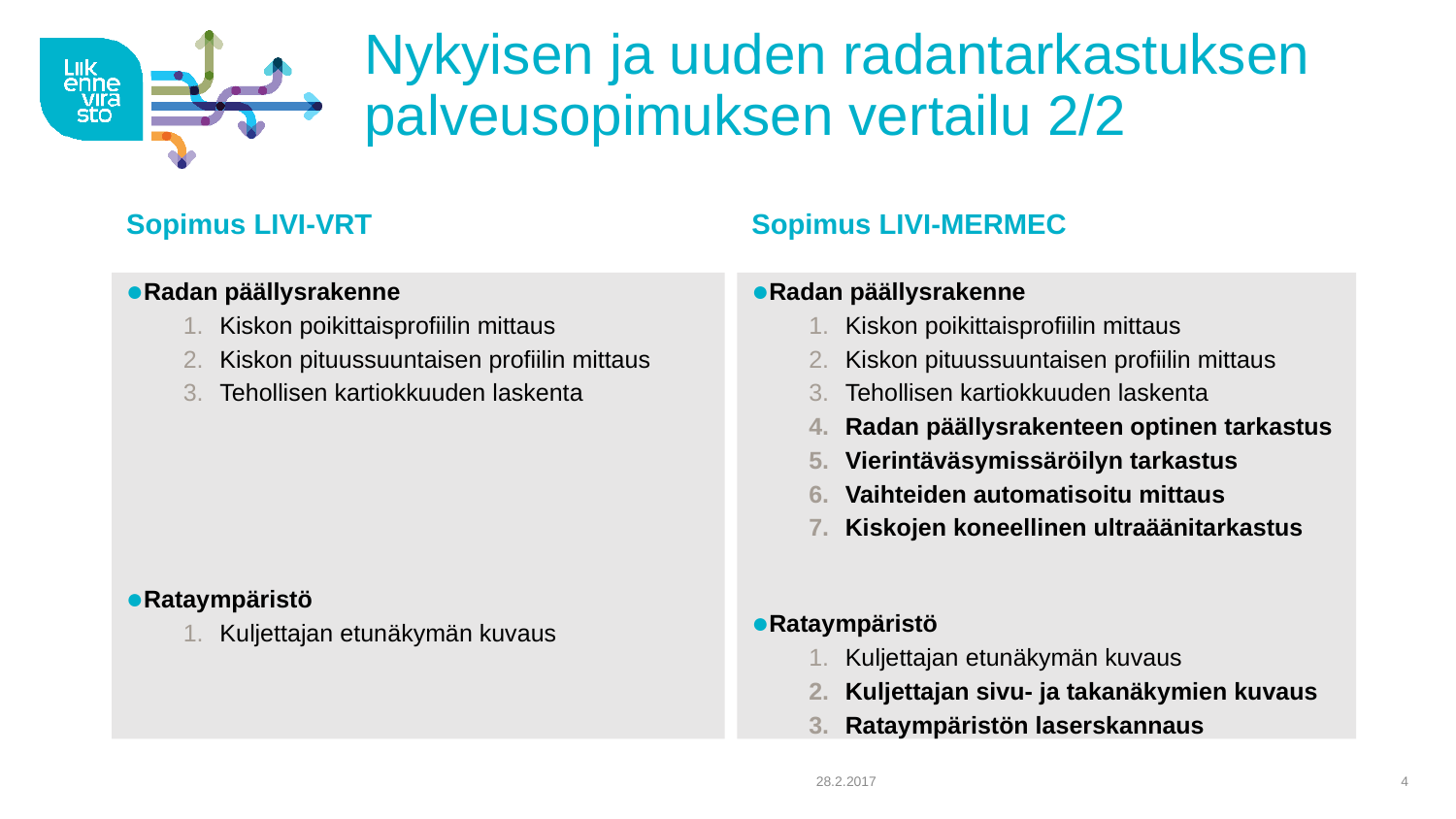

# Nykyisen ja uuden radantarkastuksen palveusopimuksen vertailu 2/2
Sopimus LIVI-VRT

Sopimus LIVI-MERMEC

Radan päällysrakenne
Kiskon poikittaisprofiilin mittaus
Kiskon pituussuuntaisen profiilin mittaus
Tehollisen kartiokkuuden laskenta

Rataympäristö
Kuljettajan etunäkymän kuvaus

Radan päällysrakenne
Kiskon poikittaisprofiilin mittaus
Kiskon pituussuuntaisen profiilin mittaus
Tehollisen kartiokkuuden laskenta
Radan päällysrakenteen optinen tarkastus
Vierintäväsymissäröilyn tarkastus
Vaihteiden automatisoitu mittaus
Kiskojen koneellinen ultraäänitarkastus

Rataympäristö
Kuljettajan etunäkymän kuvaus
Kuljettajan sivu- ja takanäkymien kuvaus
Rataympäristön laserskannaus

28.2.2017

4